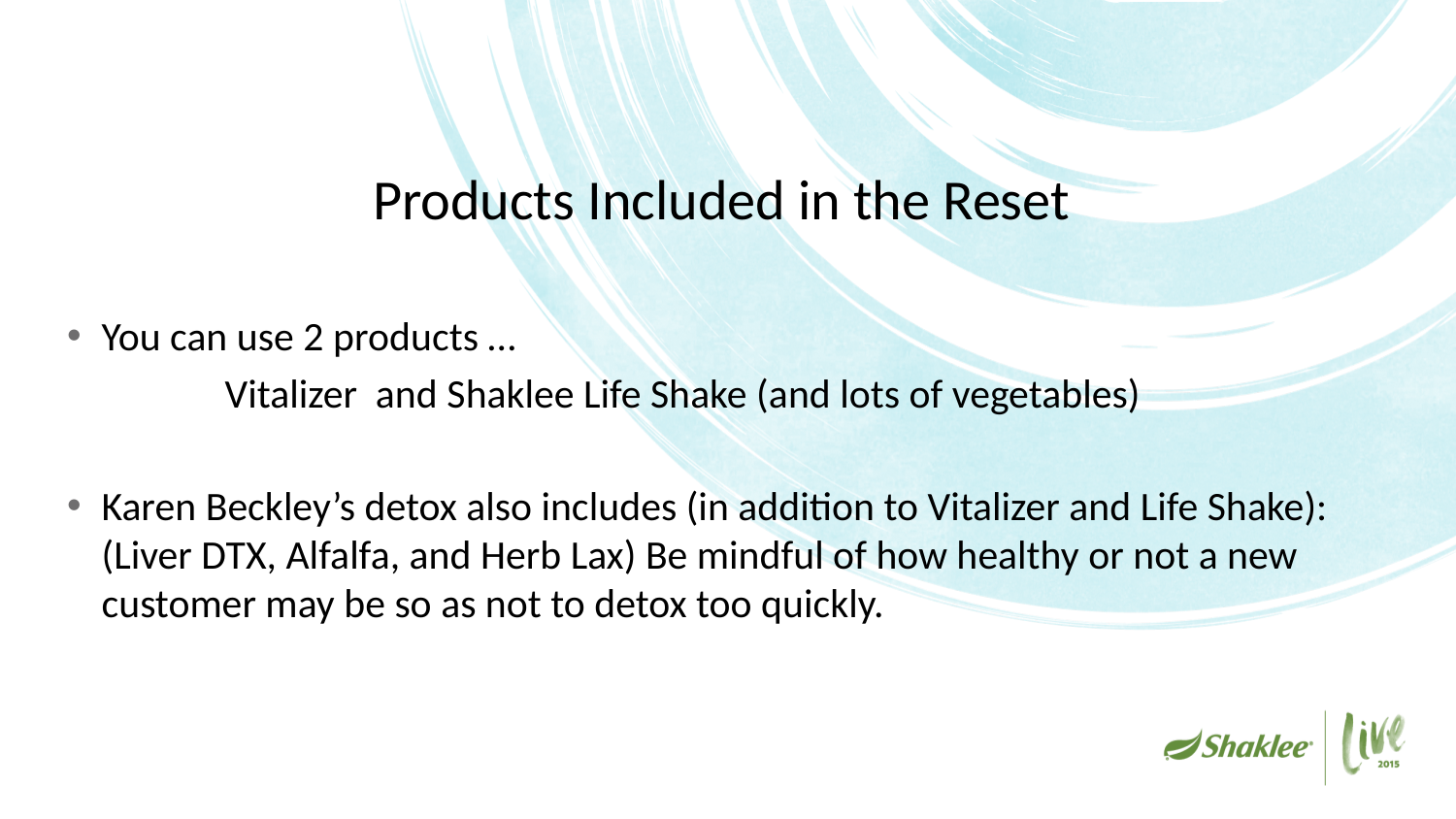

# Products Included in the Reset
You can use 2 products …
	Vitalizer  and Shaklee Life Shake (and lots of vegetables)

Karen Beckley’s detox also includes (in addition to Vitalizer and Life Shake): (Liver DTX, Alfalfa, and Herb Lax) Be mindful of how healthy or not a new customer may be so as not to detox too quickly.